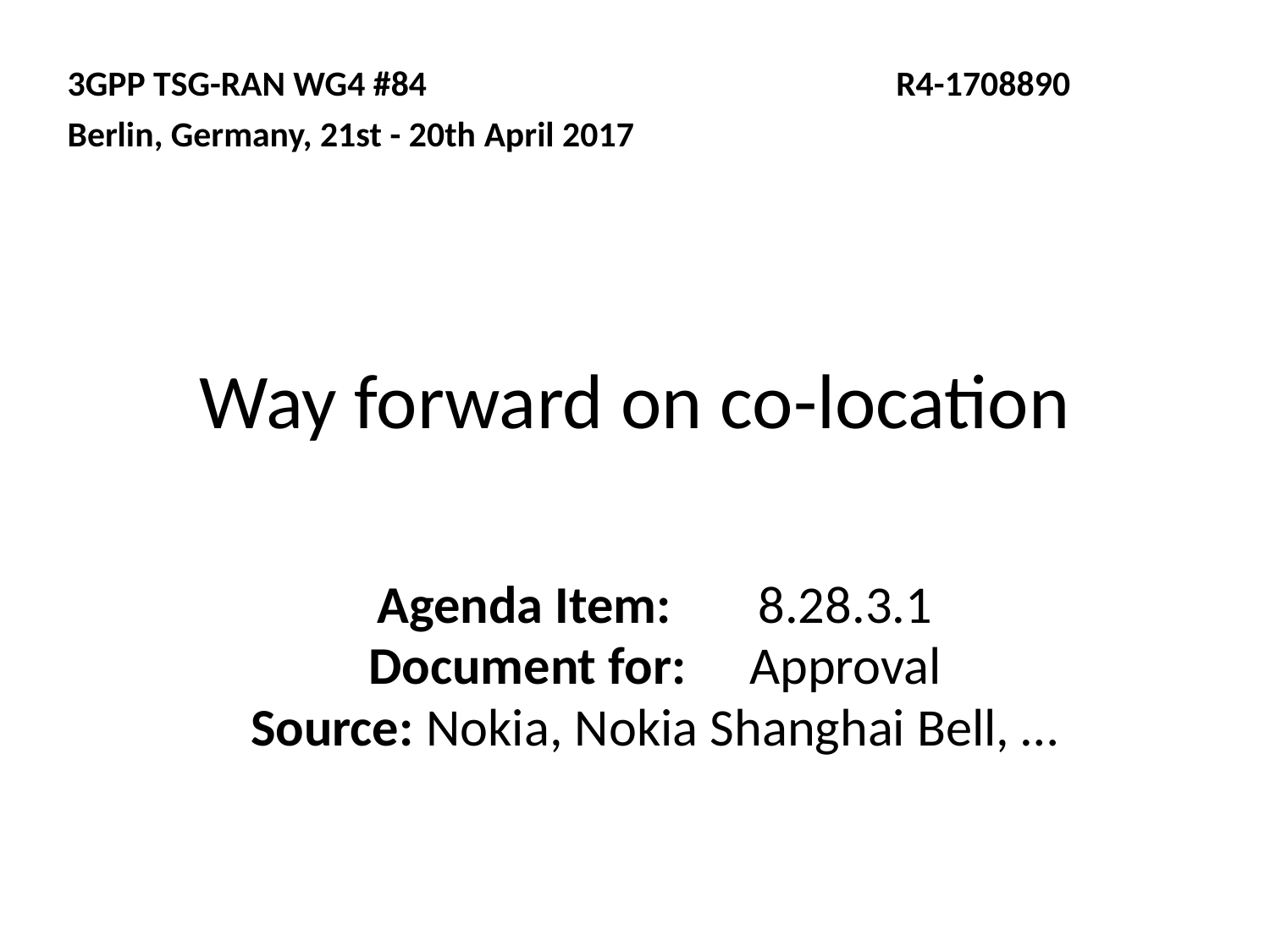

3GPP TSG-RAN WG4 #84				       R4-1708890
Berlin, Germany, 21st - 20th April 2017
# Way forward on co-location
Agenda Item:	8.28.3.1
Document for:	Approval
Source: Nokia, Nokia Shanghai Bell, …